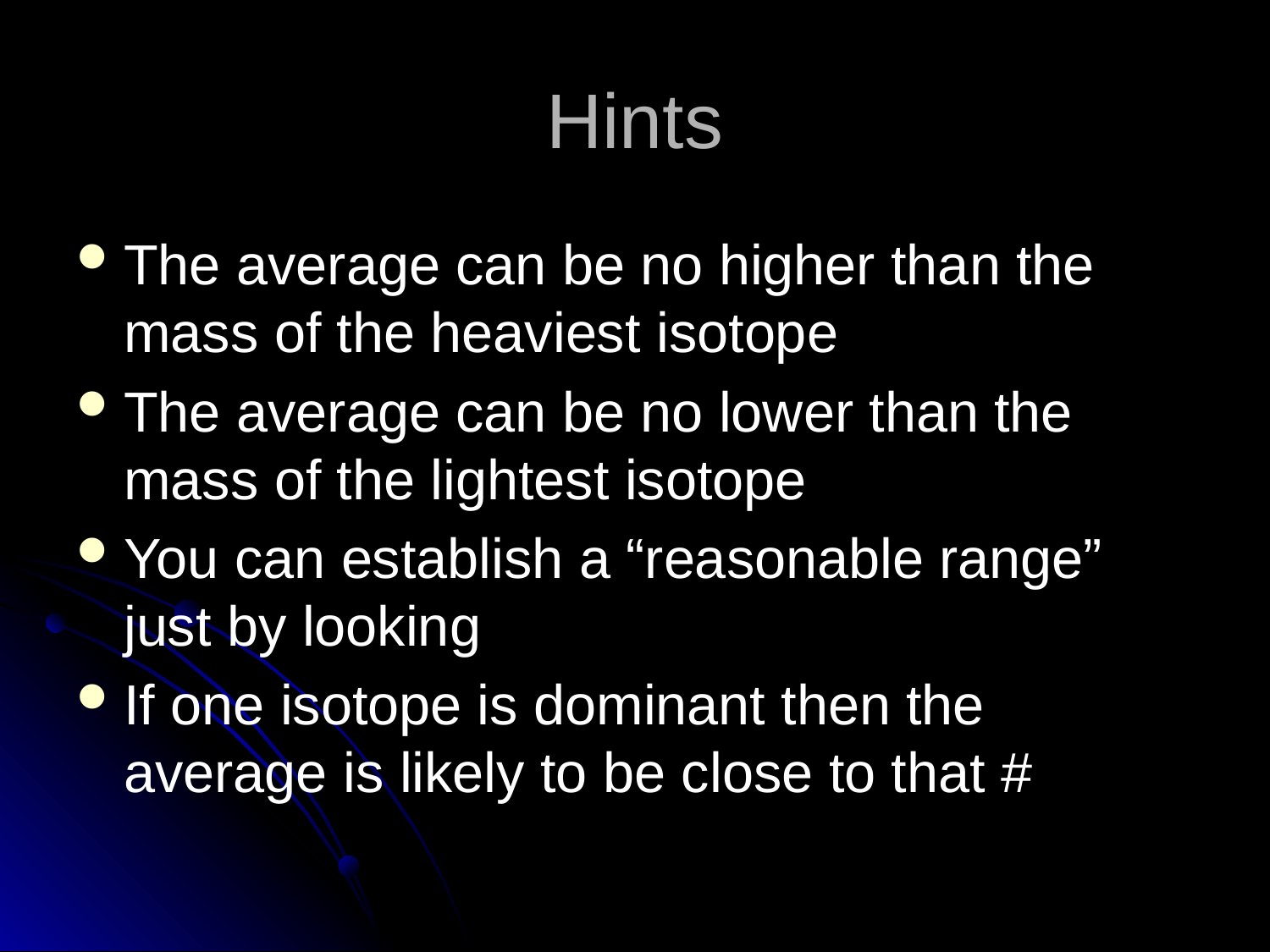

# Hints
The average can be no higher than the mass of the heaviest isotope
The average can be no lower than the mass of the lightest isotope
You can establish a “reasonable range” just by looking
If one isotope is dominant then the average is likely to be close to that #